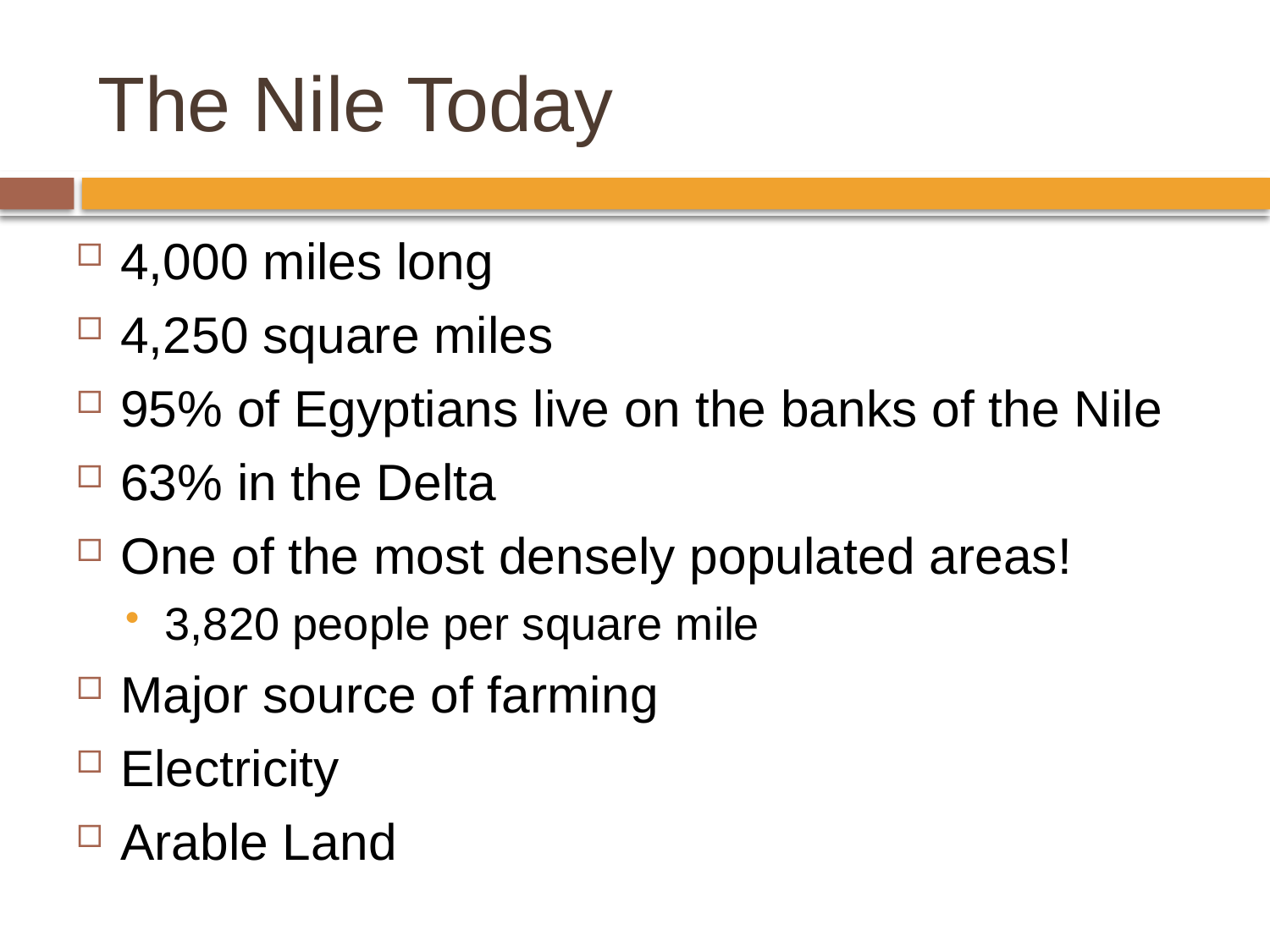

# The Nile Today
4,000 miles long
4,250 square miles
95% of Egyptians live on the banks of the Nile
63% in the Delta
One of the most densely populated areas!
3,820 people per square mile
Major source of farming
Electricity
Arable Land